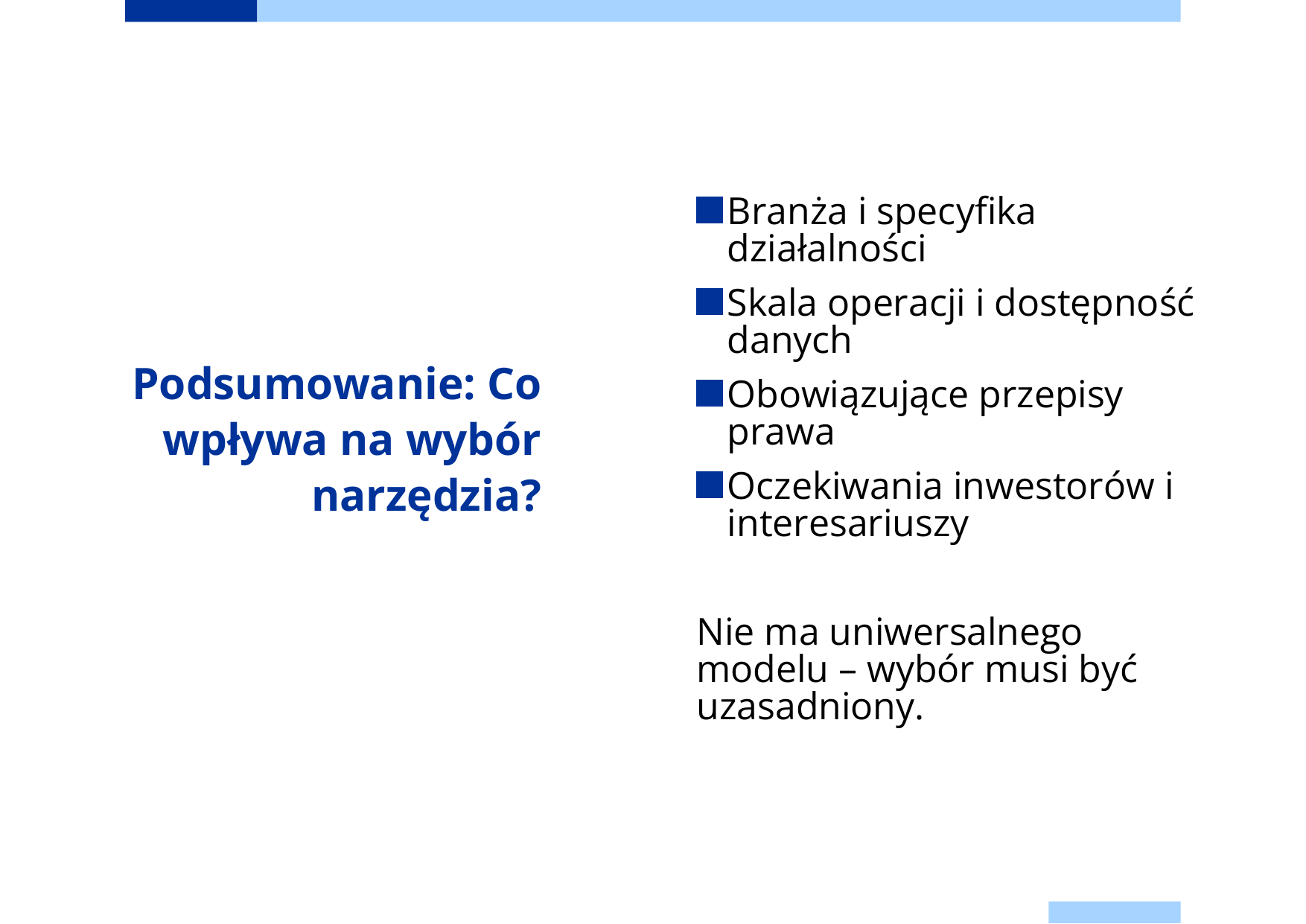

# Podsumowanie: Co wpływa na wybór narzędzia?
Branża i specyfika działalności
Skala operacji i dostępność danych
Obowiązujące przepisy prawa
Oczekiwania inwestorów i interesariuszy

Nie ma uniwersalnego modelu – wybór musi być uzasadniony.